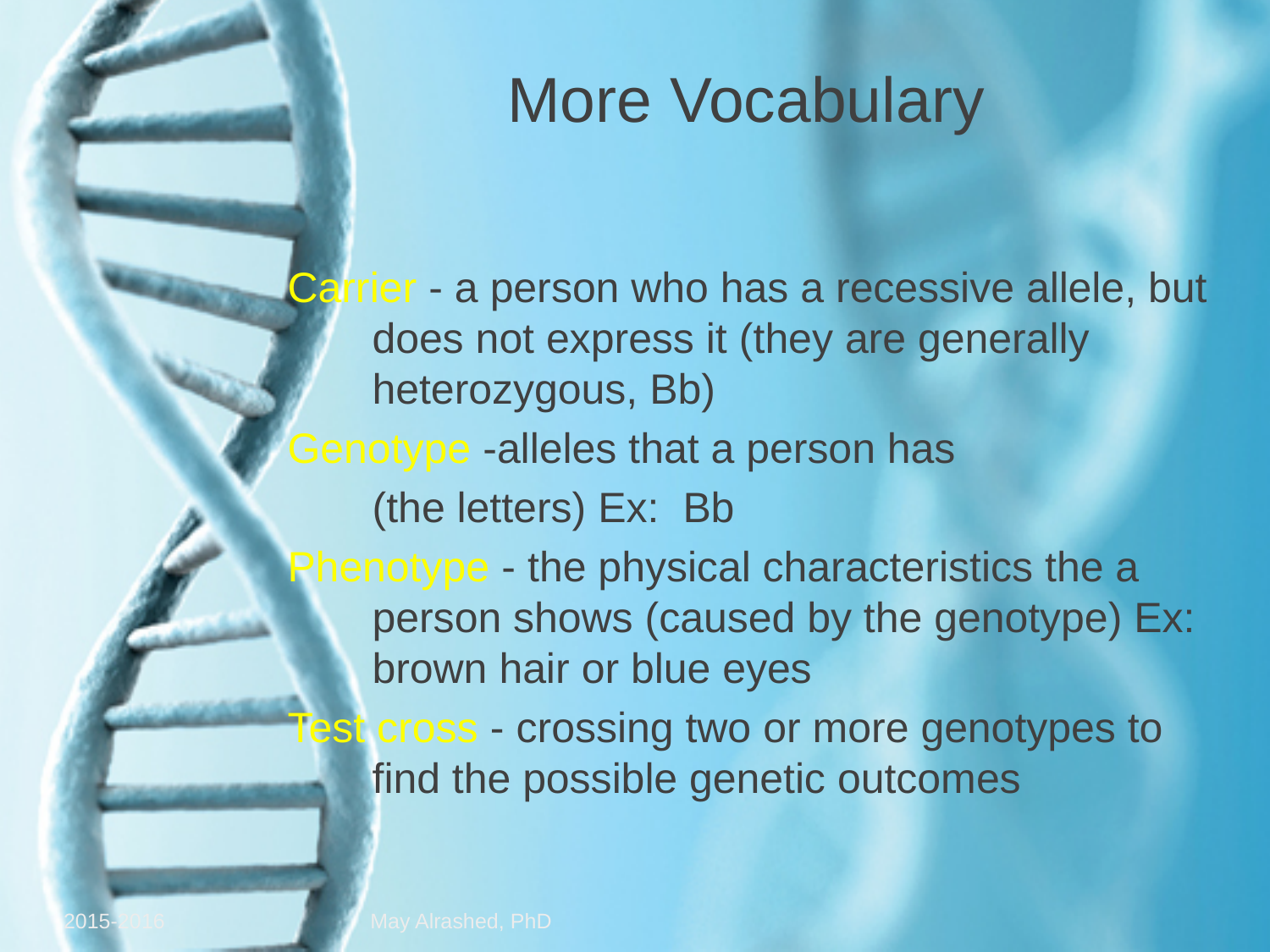

More Vocabulary
Carrier - a person who has a recessive allele, but does not express it (they are generally heterozygous, Bb)
Genotype -alleles that a person has
	(the letters) Ex:  Bb
Phenotype - the physical characteristics the a person shows (caused by the genotype) Ex:  brown hair or blue eyes
Test cross - crossing two or more genotypes to find the possible genetic outcomes

2015-2016
May Alrashed, PhD